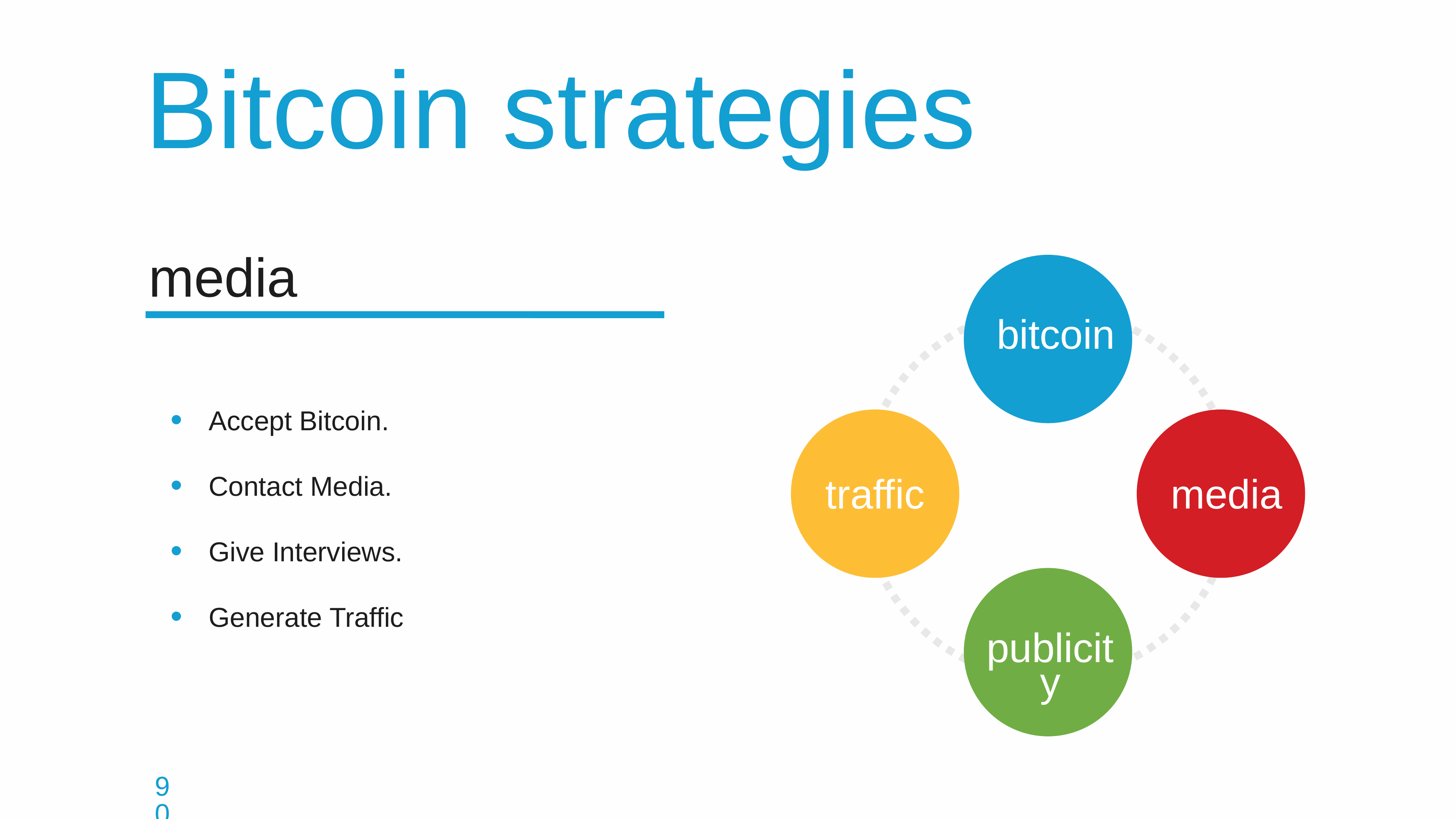

Bitcoin strategies
media

Accept Bitcoin.

Contact Media.

Give Interviews.

Generate Traffic

 bitcoin

traffic

 media

publicity
90